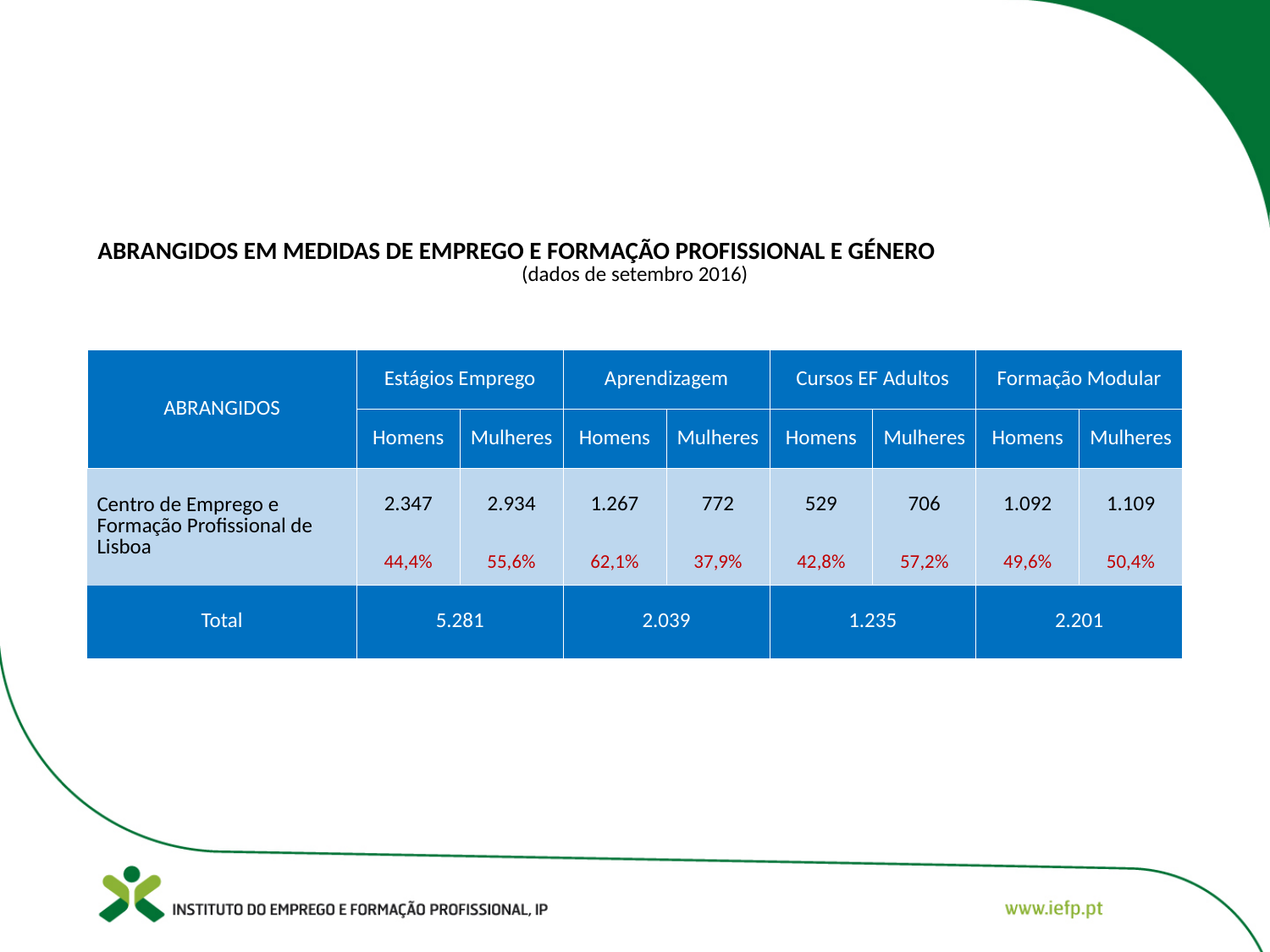

| ABRANGIDOS EM MEDIDAS DE EMPREGO E FORMAÇÃO PROFISSIONAL E GÉNERO (dados de setembro 2016) |  |  |  |  |  |  |  |  |
| --- | --- | --- | --- | --- | --- | --- | --- | --- |
| ABRANGIDOS |  |  |  |  |  |  |  |  |
| ABRANGIDOS | Estágios Emprego |  | Aprendizagem |  | Cursos EF Adultos |  | Formação Modular |  |
|  | Homens | Mulheres | Homens | Mulheres | Homens | Mulheres | Homens | Mulheres |
| Centro de Emprego e Formação Profissional de Lisboa | 2.347 | 2.934 | 1.267 | 772 | 529 | 706 | 1.092 | 1.109 |
|  | 44,4% | 55,6% | 62,1% | 37,9% | 42,8% | 57,2% | 49,6% | 50,4% |
| Total | 5.281 |  | 2.039 |  | 1.235 |  | 2.201 |  |